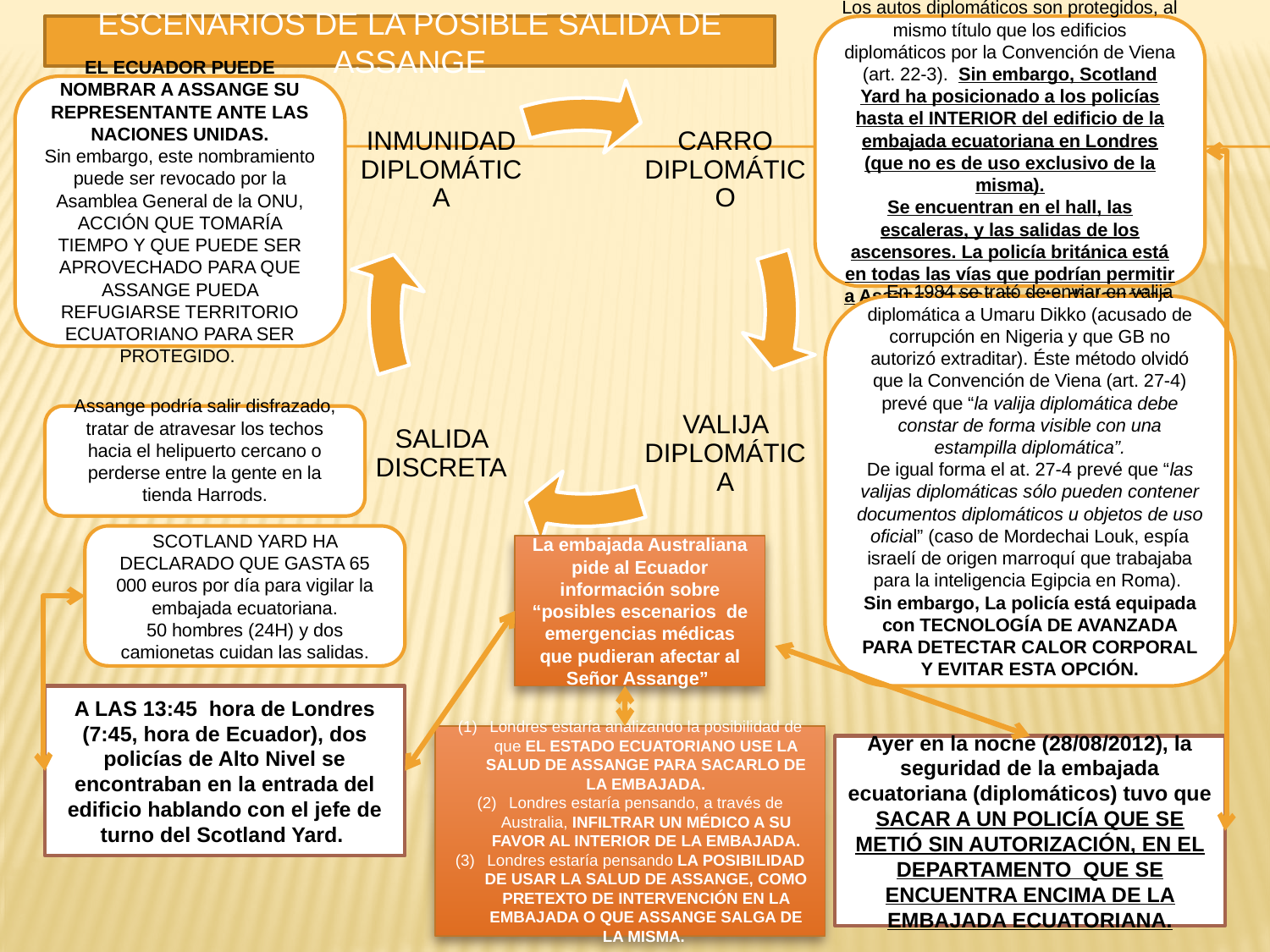

ESCENARIOS DE LA POSIBLE SALIDA DE ASSANGE
Los autos diplomáticos son protegidos, al mismo título que los edificios diplomáticos por la Convención de Viena (art. 22-3).  Sin embargo, Scotland Yard ha posicionado a los policías hasta el INTERIOR del edificio de la embajada ecuatoriana en Londres (que no es de uso exclusivo de la misma).
Se encuentran en el hall, las escaleras, y las salidas de los ascensores. La policía británica está en todas las vías que podrían permitir a Assange tomar un auto diplomático.
EL ECUADOR PUEDE NOMBRAR A ASSANGE SU REPRESENTANTE ANTE LAS NACIONES UNIDAS.
Sin embargo, este nombramiento puede ser revocado por la Asamblea General de la ONU, ACCIÓN QUE TOMARÍA TIEMPO Y QUE PUEDE SER APROVECHADO PARA QUE ASSANGE PUEDA REFUGIARSE TERRITORIO ECUATORIANO PARA SER PROTEGIDO.
CARRO DIPLOMÁTICO
VALIJA DIPLOMÁTICA
SALIDA DISCRETA
INMUNIDAD DIPLOMÁTICA
En 1984 se trató de enviar en valija diplomática a Umaru Dikko (acusado de corrupción en Nigeria y que GB no autorizó extraditar). Éste método olvidó que la Convención de Viena (art. 27-4) prevé que “la valija diplomática debe constar de forma visible con una estampilla diplomática”.
De igual forma el at. 27-4 prevé que “las valijas diplomáticas sólo pueden contener documentos diplomáticos u objetos de uso oficial” (caso de Mordechai Louk, espía israelí de origen marroquí que trabajaba para la inteligencia Egipcia en Roma).
Sin embargo, La policía está equipada con TECNOLOGÍA DE AVANZADA PARA DETECTAR CALOR CORPORAL Y EVITAR ESTA OPCIÓN.

Assange podría salir disfrazado, tratar de atravesar los techos hacia el helipuerto cercano o perderse entre la gente en la tienda Harrods.

SCOTLAND YARD HA DECLARADO QUE GASTA 65 000 euros por día para vigilar la embajada ecuatoriana.
50 hombres (24H) y dos camionetas cuidan las salidas.
La embajada Australiana pide al Ecuador información sobre “posibles escenarios  de emergencias médicas que pudieran afectar al Señor Assange”
A LAS 13:45  hora de Londres (7:45, hora de Ecuador), dos policías de Alto Nivel se encontraban en la entrada del edificio hablando con el jefe de turno del Scotland Yard.
Londres estaría analizando la posibilidad de que EL ESTADO ECUATORIANO USE LA SALUD DE ASSANGE PARA SACARLO DE LA EMBAJADA.
Londres estaría pensando, a través de Australia, INFILTRAR UN MÉDICO A SU FAVOR AL INTERIOR DE LA EMBAJADA.
Londres estaría pensando LA POSIBILIDAD DE USAR LA SALUD DE ASSANGE, COMO PRETEXTO DE INTERVENCIÓN EN LA EMBAJADA O QUE ASSANGE SALGA DE LA MISMA.
Ayer en la noche (28/08/2012), la seguridad de la embajada ecuatoriana (diplomáticos) tuvo que SACAR A UN POLICÍA QUE SE METIÓ SIN AUTORIZACIÓN, EN EL DEPARTAMENTO  QUE SE ENCUENTRA ENCIMA DE LA EMBAJADA ECUATORIANA.